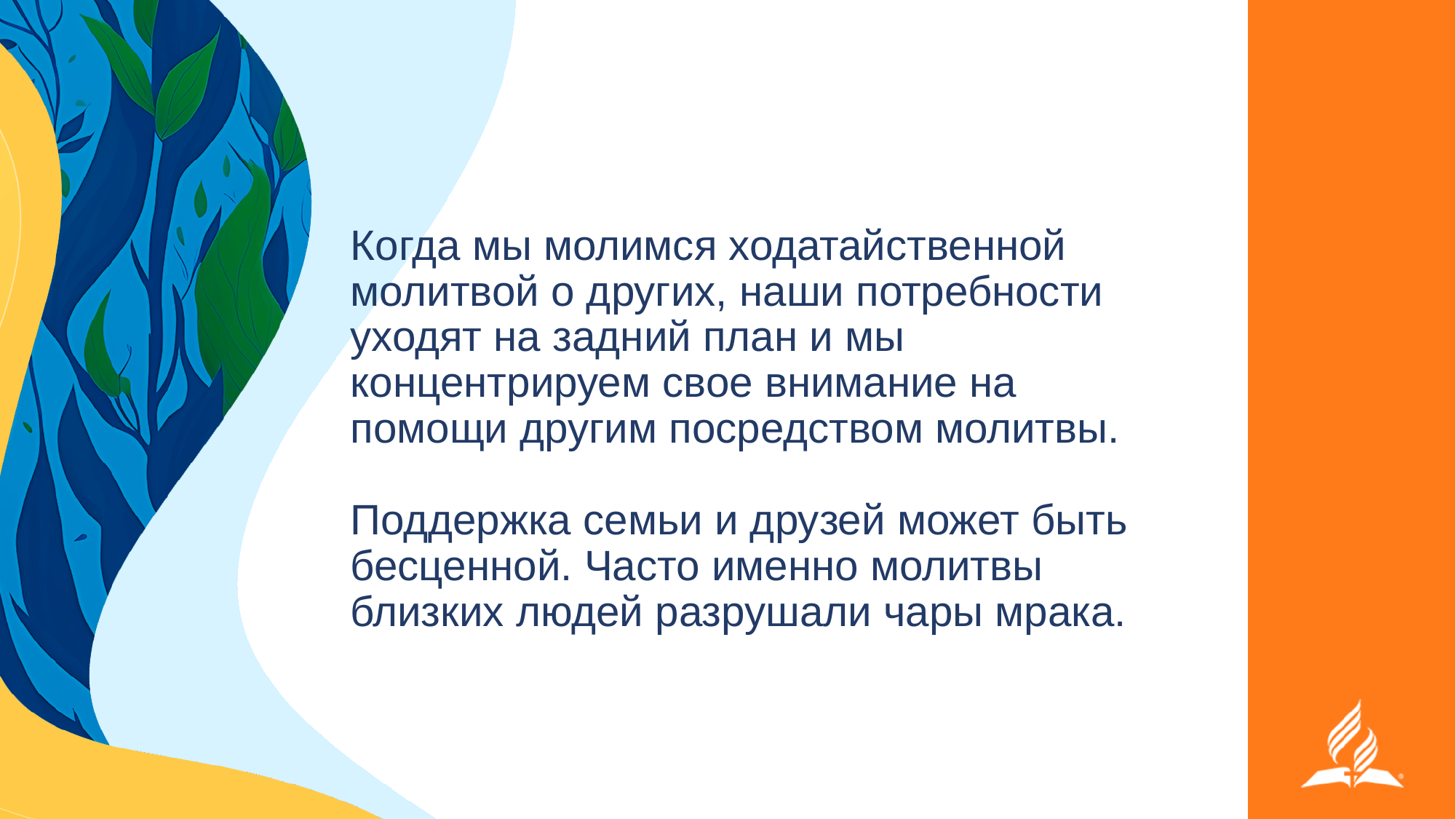

Когда мы молимся ходатайственной молитвой о других, наши потребности уходят на задний план и мы концентрируем свое внимание на помощи другим посредством молитвы.

Поддержка семьи и друзей может быть бесценной. Часто именно молитвы близких людей разрушали чары мрака.